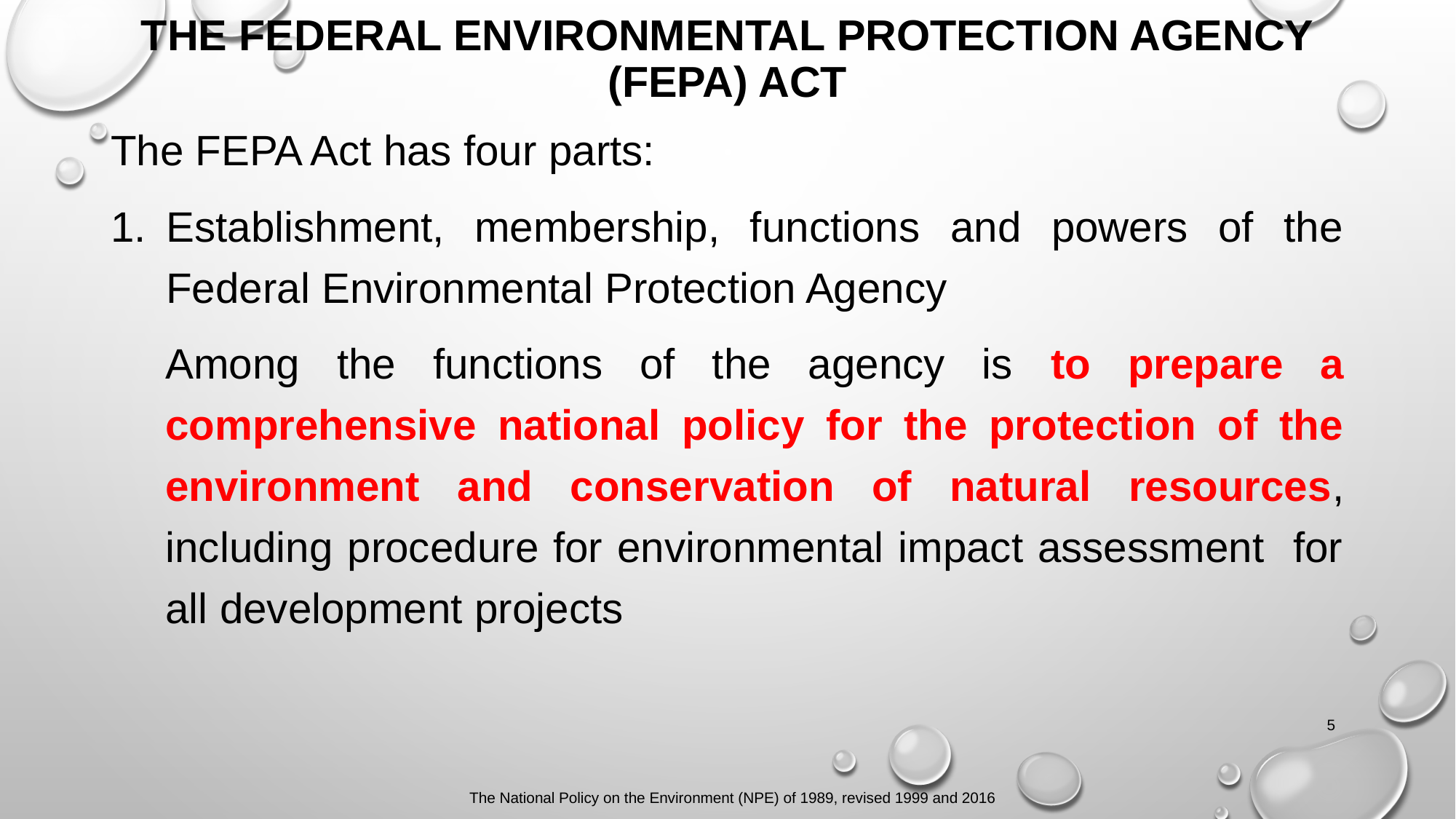

# The Federal environmental protection agency (FEPA) act
The FEPA Act has four parts:
Establishment, membership, functions and powers of the Federal Environmental Protection Agency
Among the functions of the agency is to prepare a comprehensive national policy for the protection of the environment and conservation of natural resources, including procedure for environmental impact assessment  for all development projects
5
The National Policy on the Environment (NPE) of 1989, revised 1999 and 2016